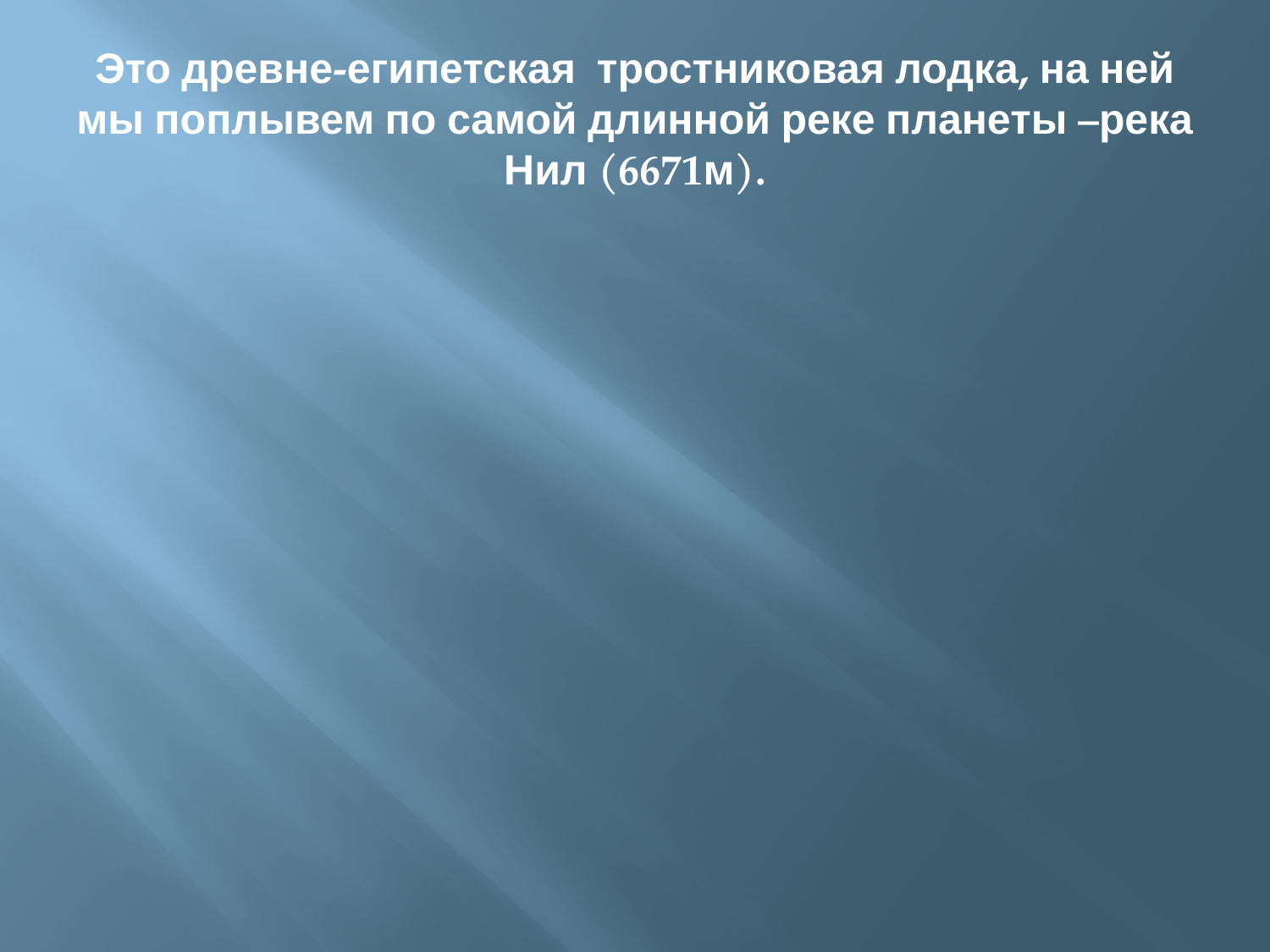

# Это древне-египетская  тростниковая лодка, на ней мы поплывем по самой длинной реке планеты –река Нил (6671м).